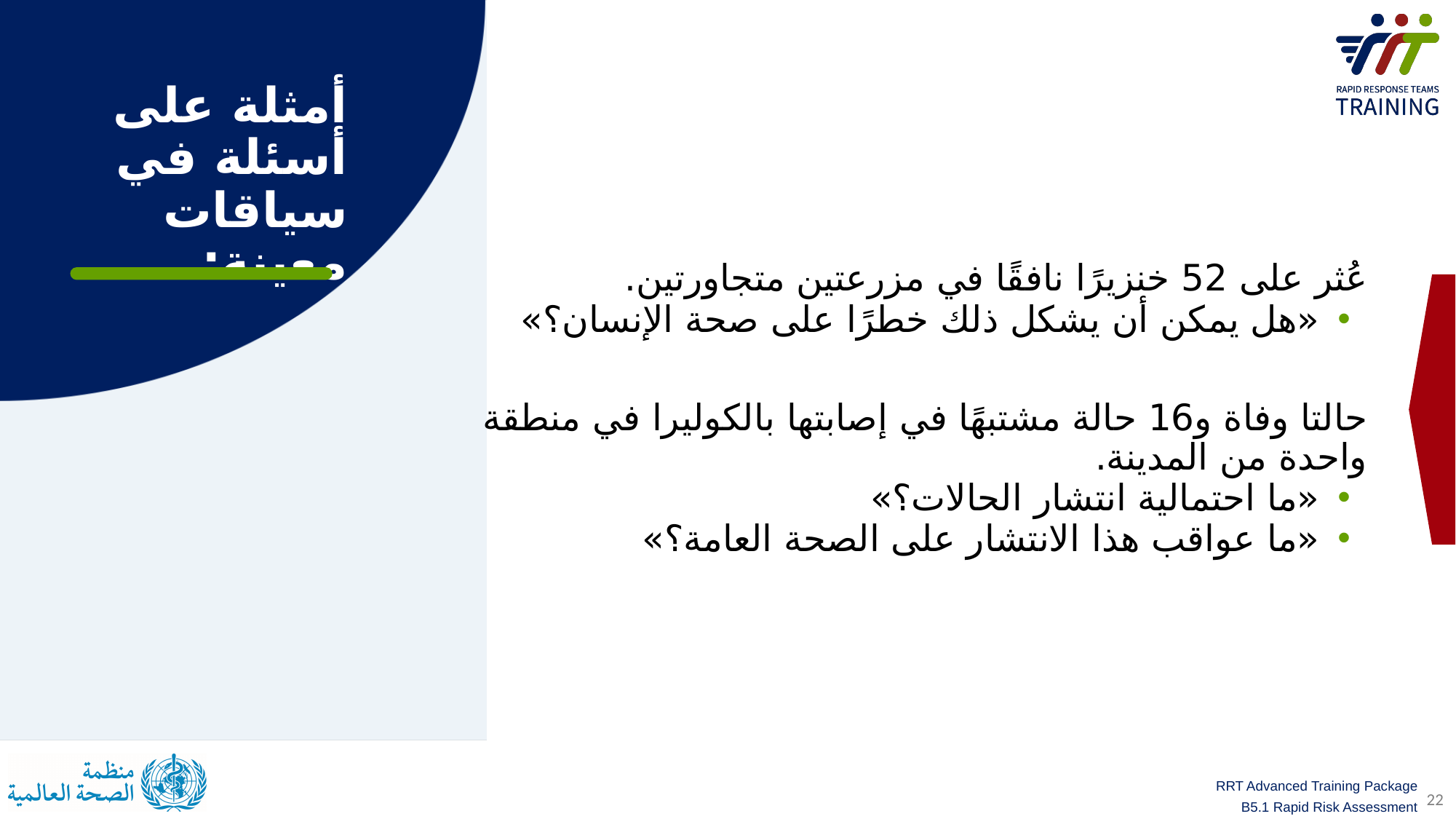

# أمثلة على أسئلة في سياقات معينة:
عُثر على 52 خنزيرًا نافقًا في مزرعتين متجاورتين.
«هل يمكن أن يشكل ذلك خطرًا على صحة الإنسان؟»

حالتا وفاة و16 حالة مشتبهًا في إصابتها بالكوليرا في منطقة واحدة من المدينة.
«ما احتمالية انتشار الحالات؟»
«ما عواقب هذا الانتشار على الصحة العامة؟»